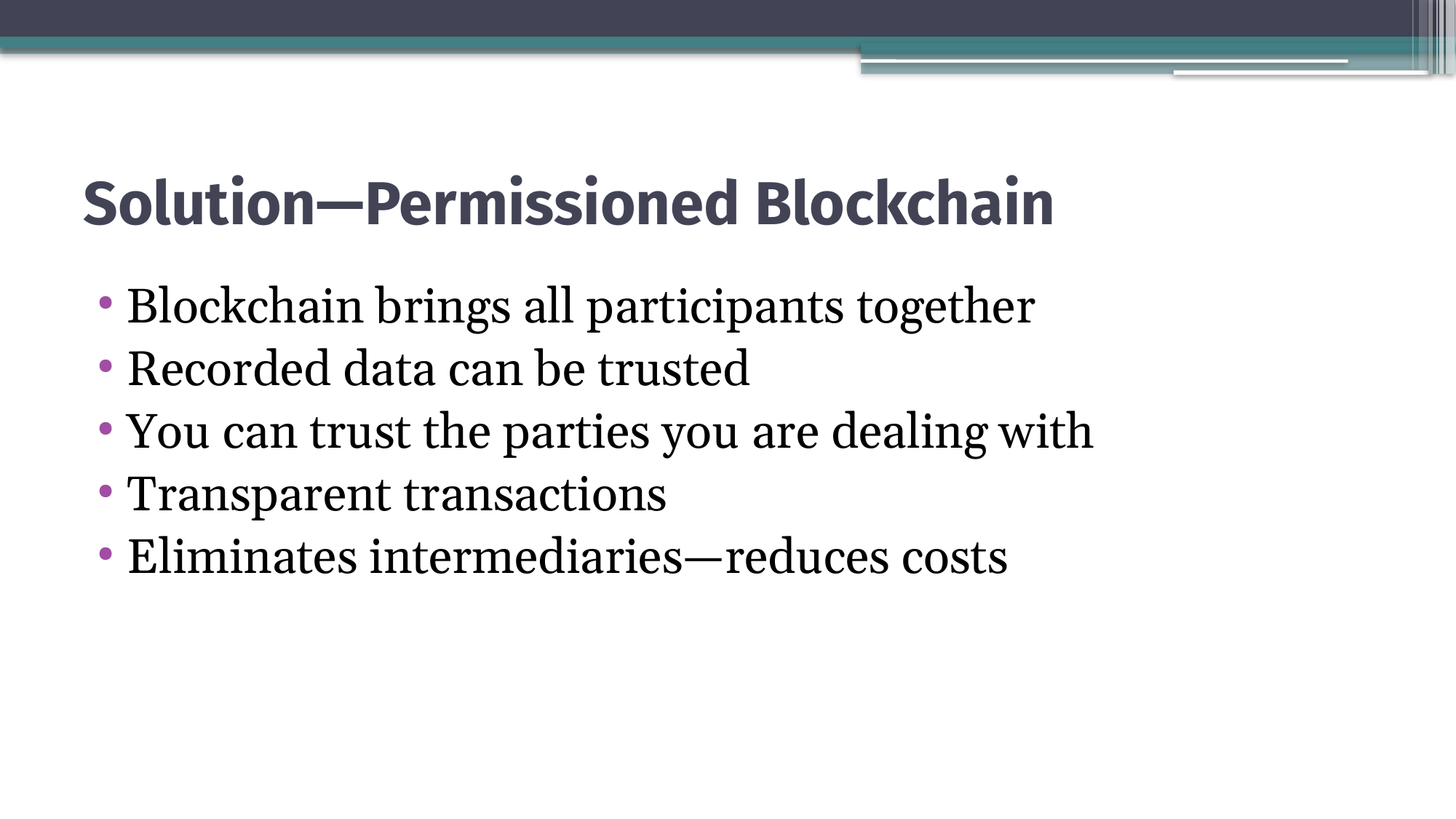

# Solution—Permissioned Blockchain
Blockchain brings all participants together
Recorded data can be trusted
You can trust the parties you are dealing with
Transparent transactions
Eliminates intermediaries—reduces costs